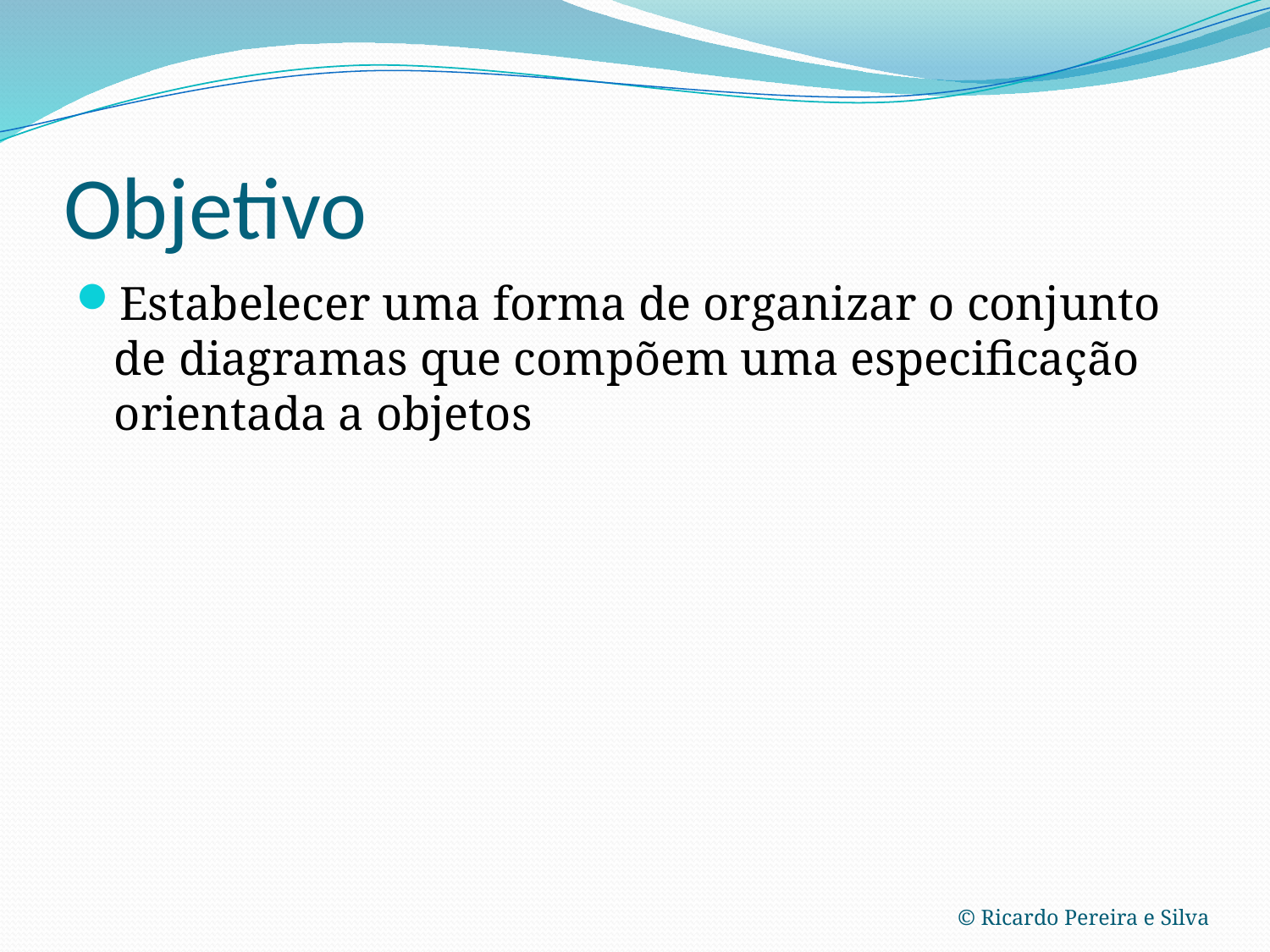

# Objetivo
Estabelecer uma forma de organizar o conjunto de diagramas que compõem uma especificação orientada a objetos
© Ricardo Pereira e Silva